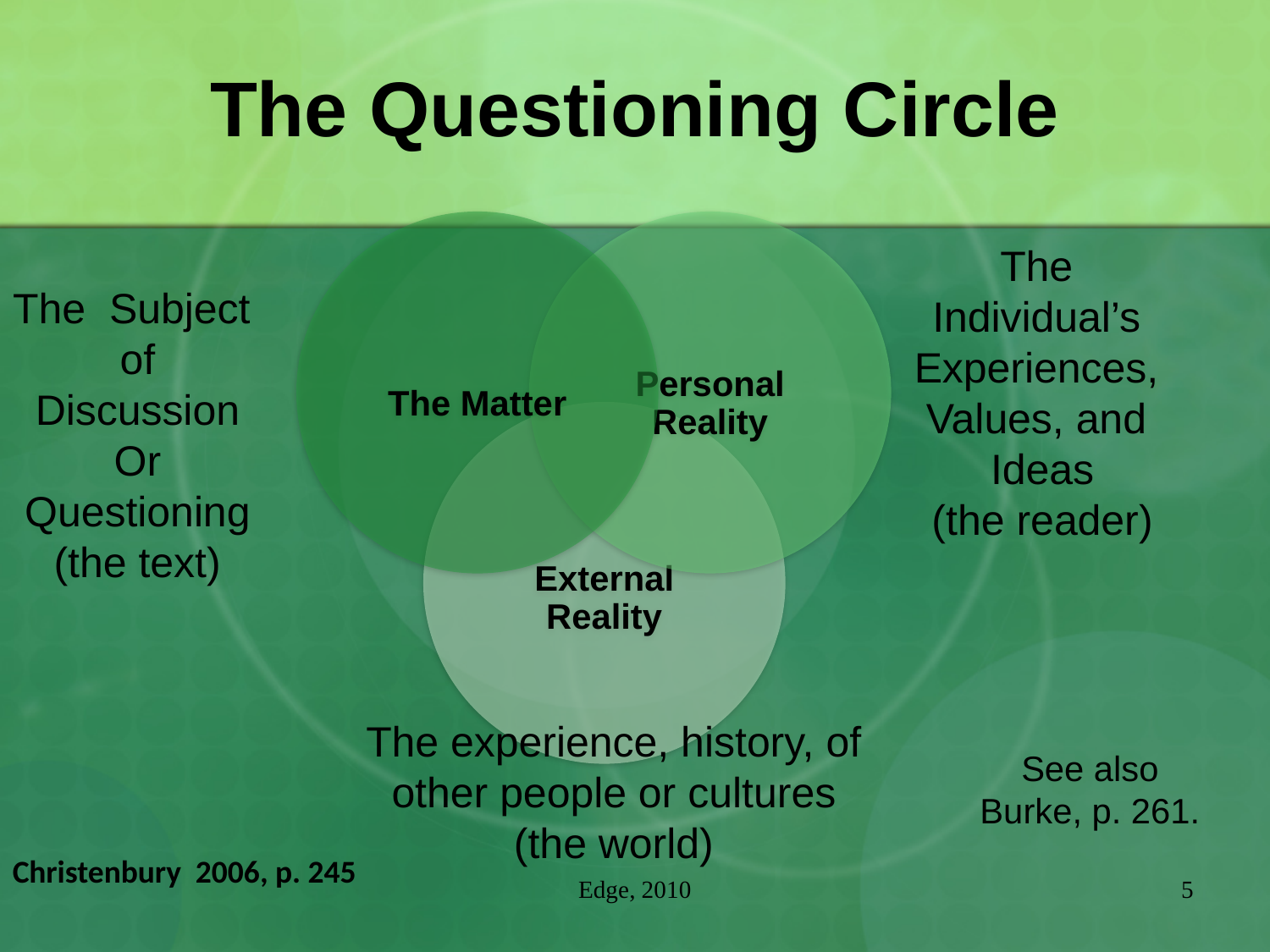

# The Questioning Circle

External Reality
Personal Reality
The Matter
The
Individual’s
Experiences,
Values, and
Ideas
(the reader)

The  Subject
of Discussion
Or Questioning
(the text)

The experience, history, of other people or cultures
(the world)
See also Burke, p. 261.
Christenbury  2006, p. 245

Edge, 2010
5